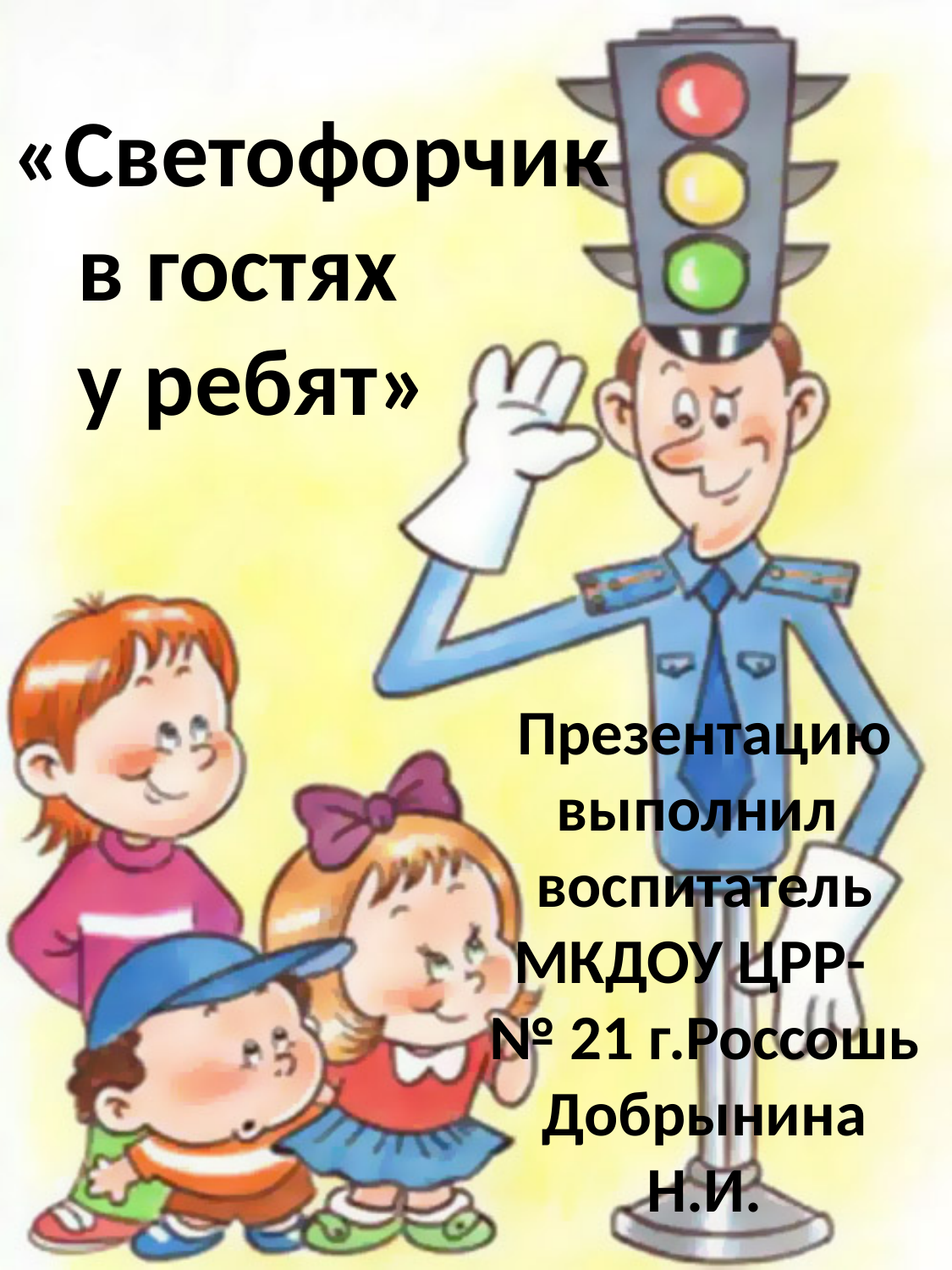

«Светофорчик
   в гостях
   у ребят»
Презентацию выполнил  воспитатель
МКДОУ ЦРР-   № 21 г.Россошь
Добрынина Н.И.